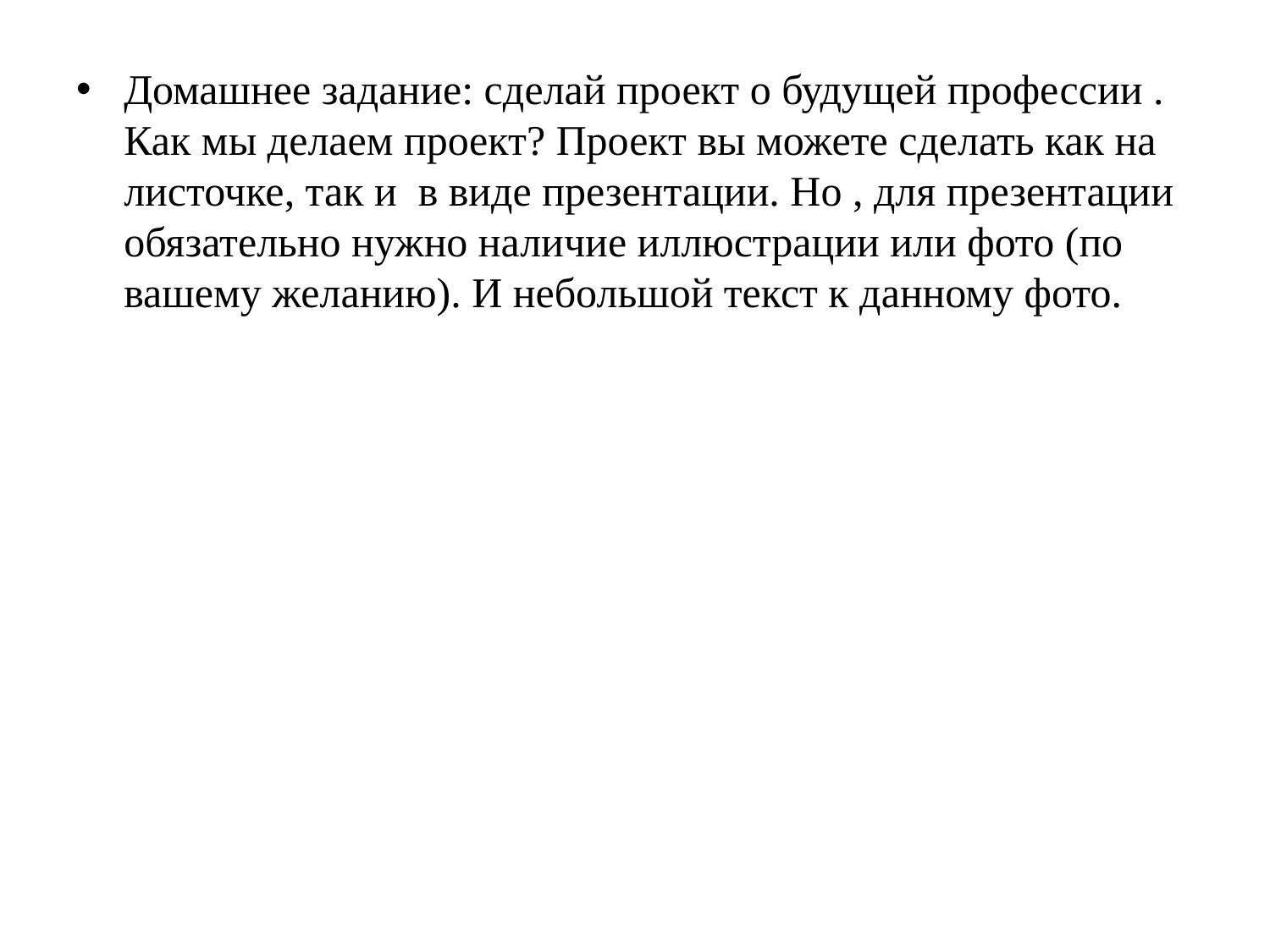

Домашнее задание: сделай проект о будущей профессии . Как мы делаем проект? Проект вы можете сделать как на листочке, так и  в виде презентации. Но , для презентации обязательно нужно наличие иллюстрации или фото (по вашему желанию). И небольшой текст к данному фото.